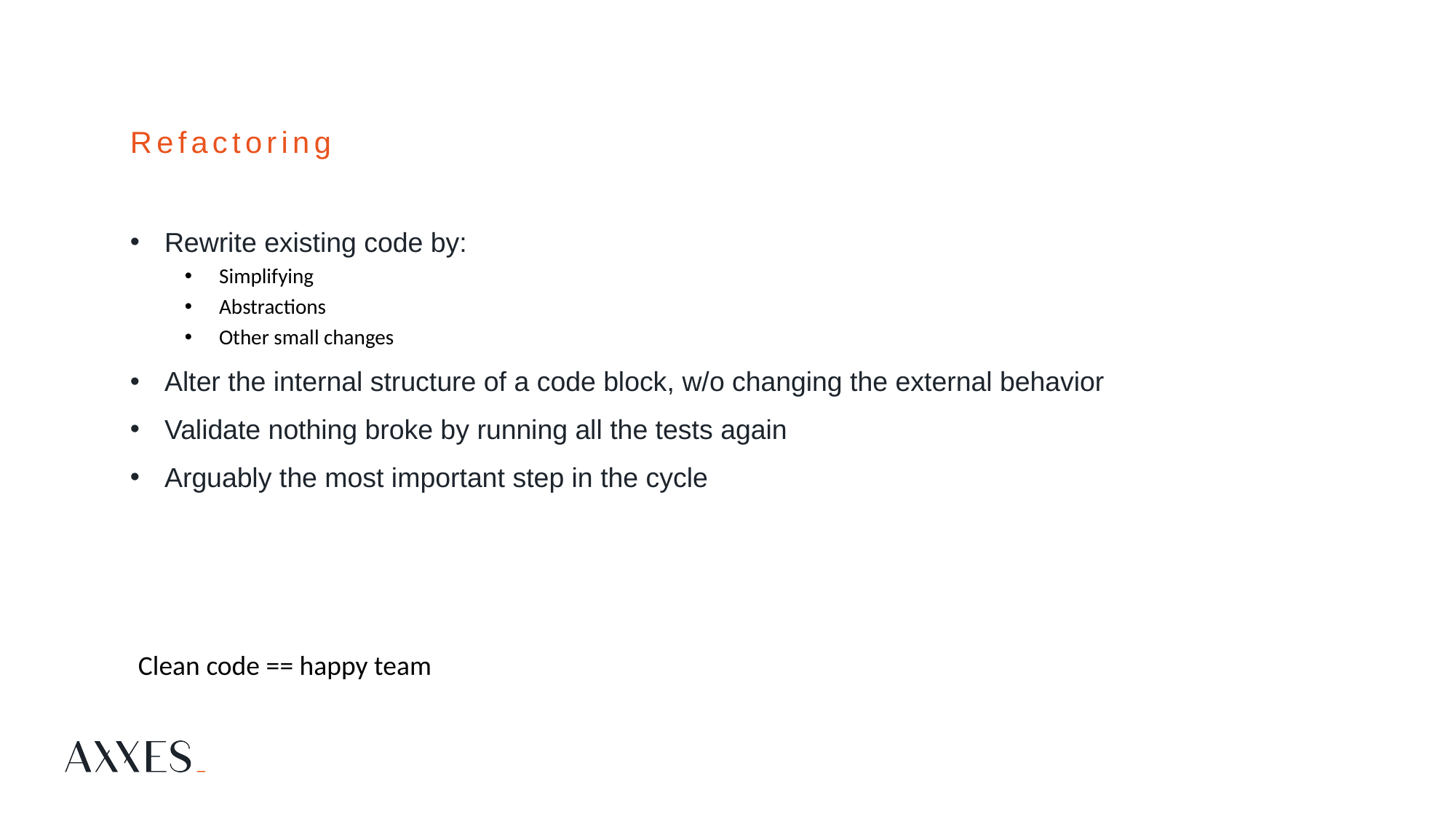

# Refactoring
Rewrite existing code by:
Simplifying
Abstractions
Other small changes
Alter the internal structure of a code block, w/o changing the external behavior
Validate nothing broke by running all the tests again
Arguably the most important step in the cycle

Clean code == happy team